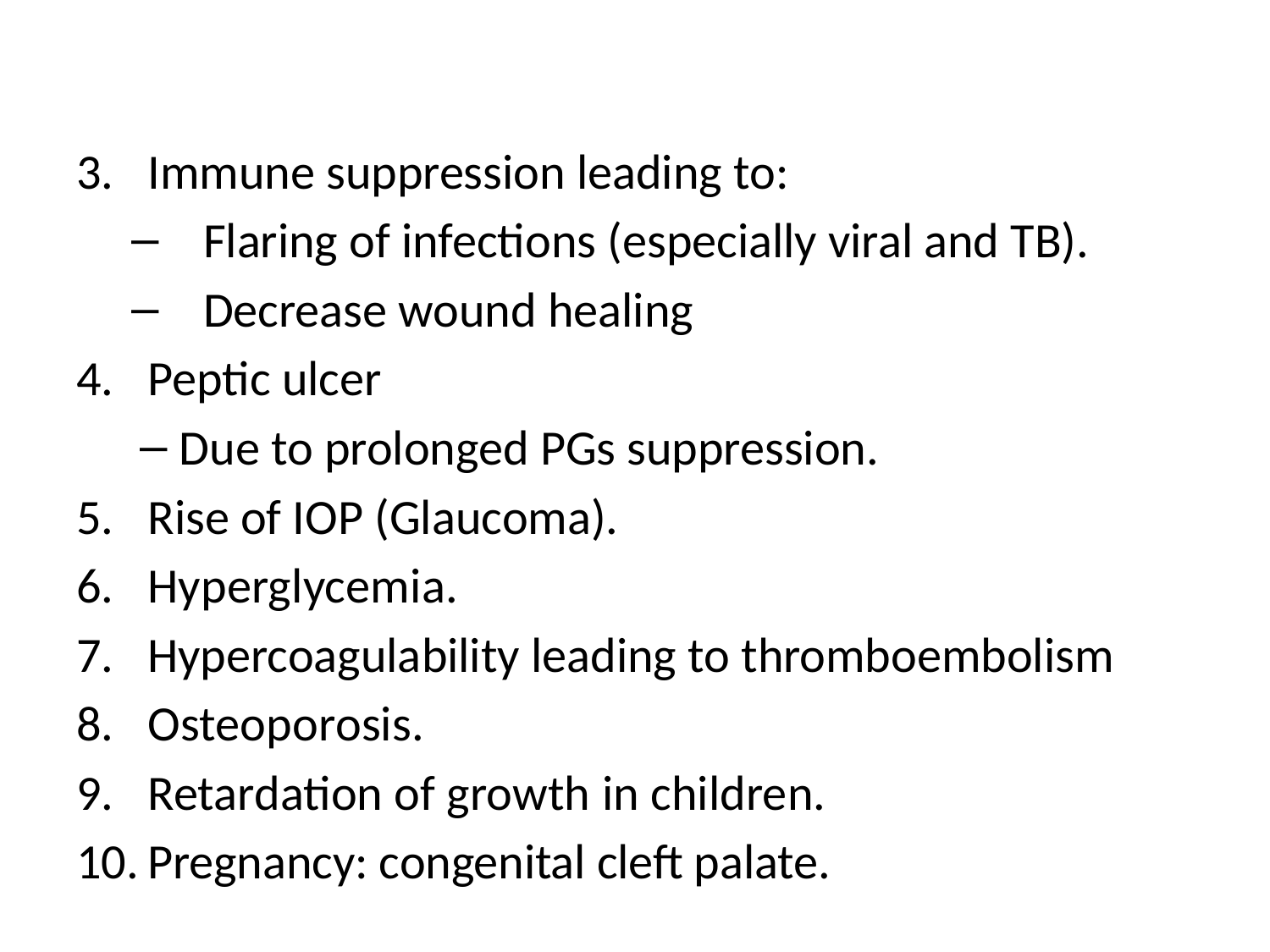

Immune suppression leading to:
Flaring of infections (especially viral and TB).
Decrease wound healing
Peptic ulcer
Due to prolonged PGs suppression.
Rise of IOP (Glaucoma).
Hyperglycemia.
Hypercoagulability leading to thromboembolism
Osteoporosis.
Retardation of growth in children.
Pregnancy: congenital cleft palate.